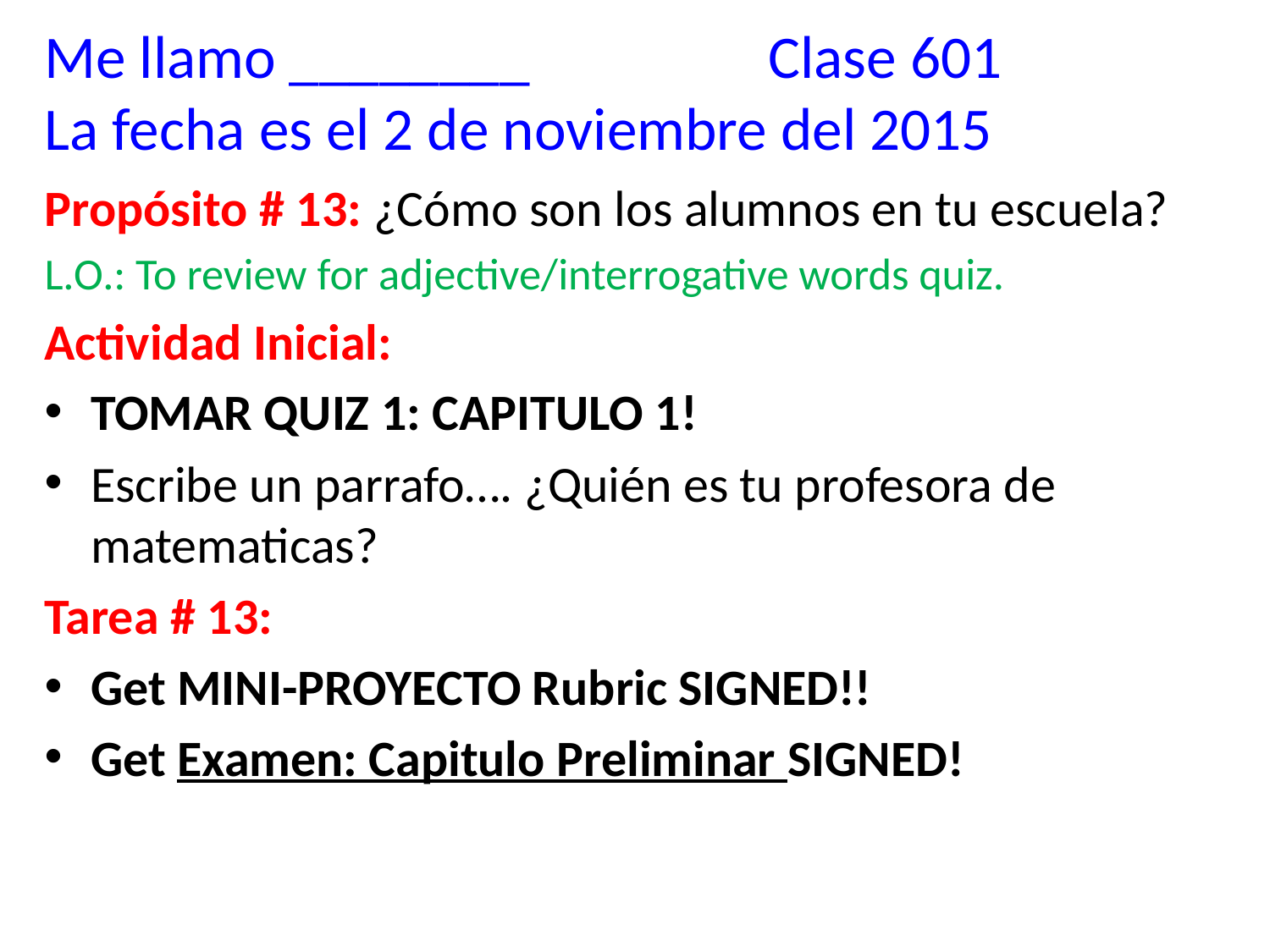

# Me llamo ________ 		Clase 601 La fecha es el 2 de noviembre del 2015
Propósito # 13: ¿Cómo son los alumnos en tu escuela?
L.O.: To review for adjective/interrogative words quiz.
Actividad Inicial:
TOMAR QUIZ 1: CAPITULO 1!
Escribe un parrafo…. ¿Quién es tu profesora de matematicas?
Tarea # 13:
Get MINI-PROYECTO Rubric SIGNED!!
Get Examen: Capitulo Preliminar SIGNED!